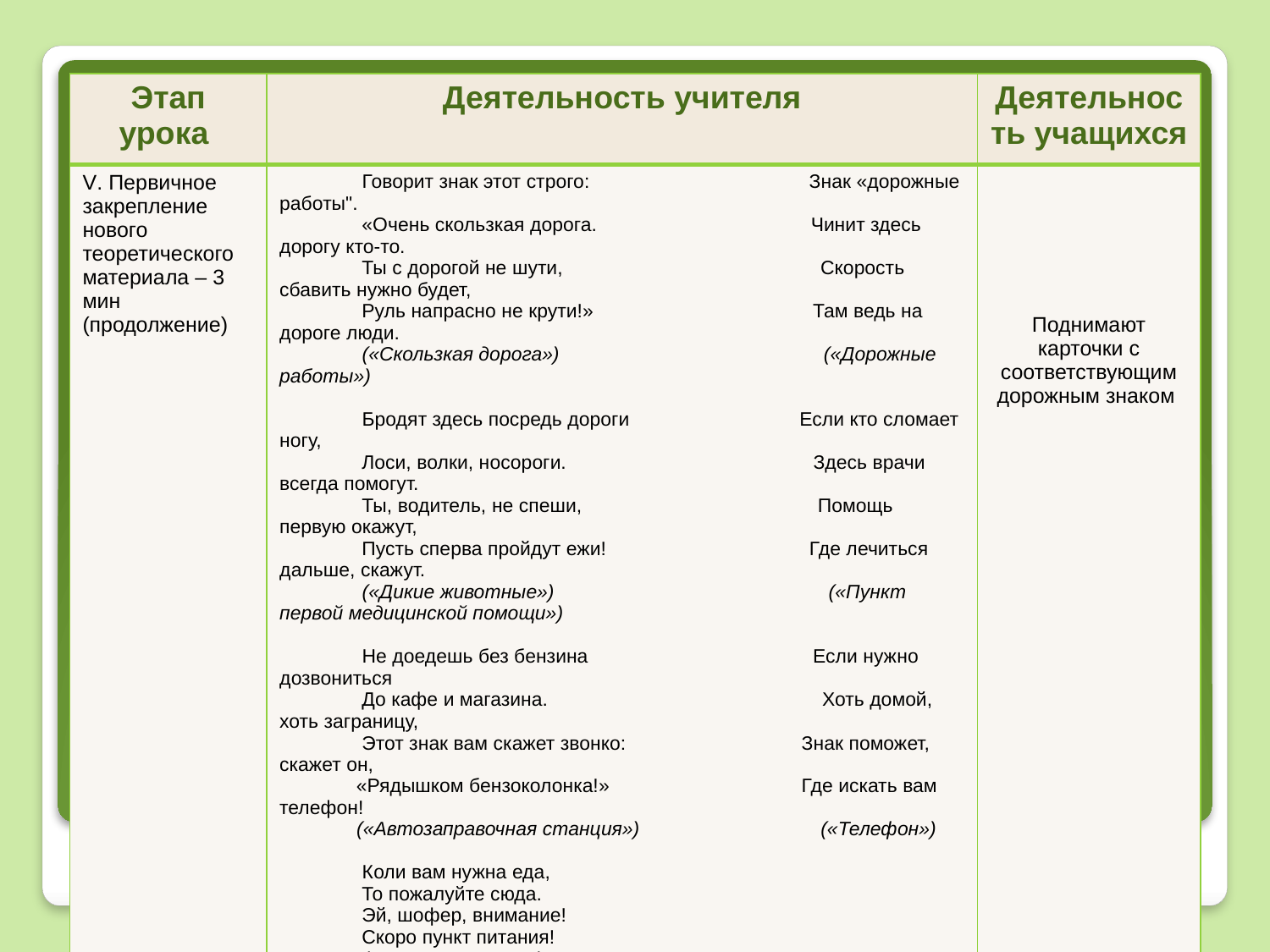

| Этап урока | Деятельность учителя | Деятельность учащихся |
| --- | --- | --- |
| V. Первичное закрепление нового теоретического материала – 3 мин (продолжение) | Говорит знак этот строго: Знак «дорожные работы". «Очень скользкая дорога. Чинит здесь дорогу кто-то. Ты с дорогой не шути, Скорость сбавить нужно будет, Руль напрасно не крути!» Там ведь на дороге люди. («Скользкая дорога») («Дорожные работы») Бродят здесь посредь дороги Если кто сломает ногу, Лоси, волки, носороги. Здесь врачи всегда помогут. Ты, водитель, не спеши, Помощь первую окажут, Пусть сперва пройдут ежи! Где лечиться дальше, скажут. («Дикие животные») («Пункт первой медицинской помощи») Не доедешь без бензина Если нужно дозвониться До кафе и магазина. Хоть домой, хоть заграницу, Этот знак вам скажет звонко: Знак поможет, скажет он, «Рядышком бензоколонка!» Где искать вам телефон! («Автозаправочная станция») («Телефон») Коли вам нужна еда, То пожалуйте сюда. Эй, шофер, внимание! Скоро пункт питания! («Пункт питания») | Поднимают карточки с соответствующим дорожным знаком |
#